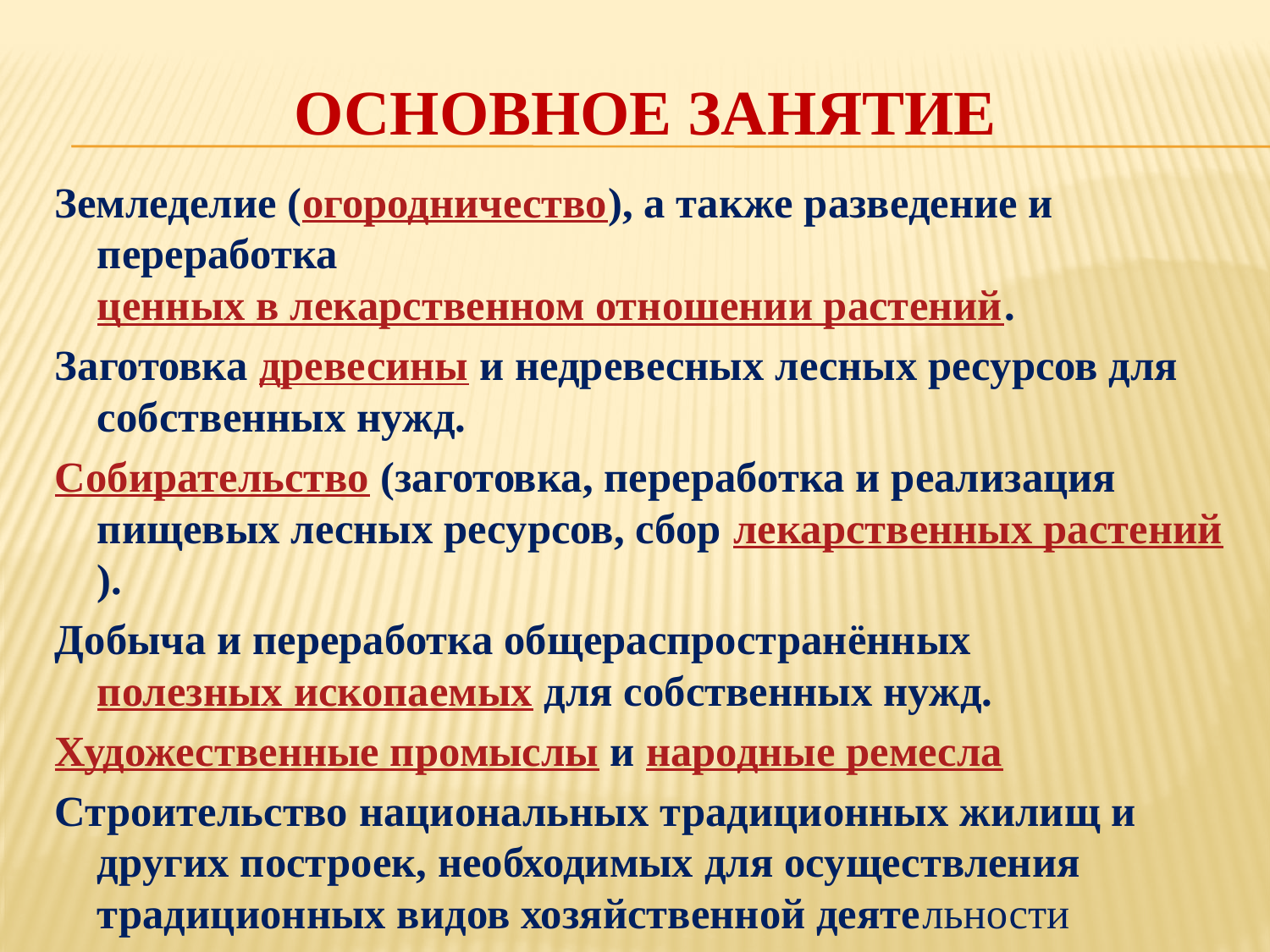

# Основное занятие
Земледелие (огородничество), а также разведение и переработка ценных в лекарственном отношении растений.
Заготовка древесины и недревесных лесных ресурсов для собственных нужд.
Собирательство (заготовка, переработка и реализация пищевых лесных ресурсов, сбор лекарственных растений).
Добыча и переработка общераспространённых полезных ископаемых для собственных нужд.
Художественные промыслы и народные ремесла
Строительство национальных традиционных жилищ и других построек, необходимых для осуществления традиционных видов хозяйственной деятельности